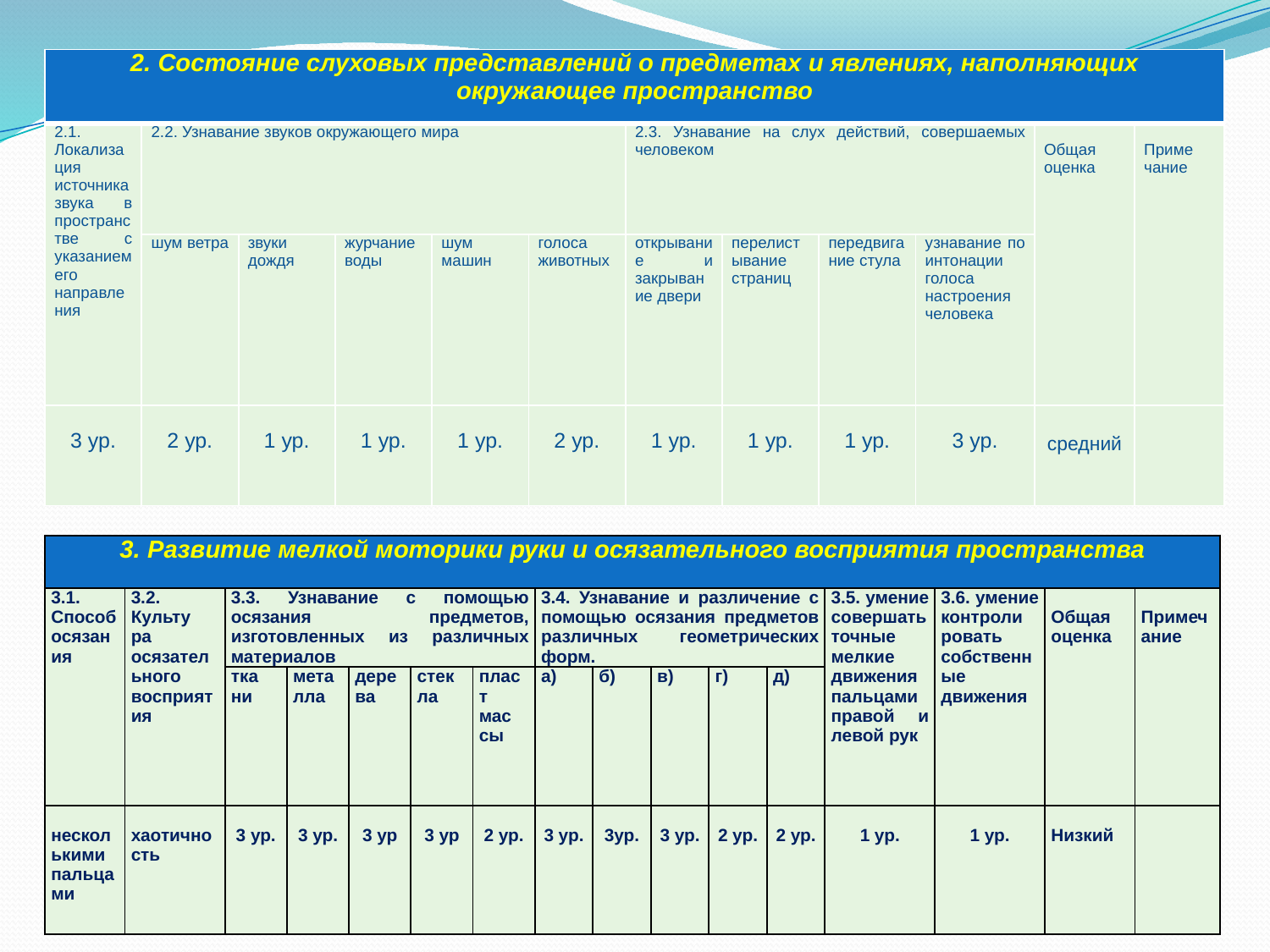

| 2. Состояние слуховых представлений о предметах и явлениях, наполняющих окружающее пространство |  |  |  |  |  |  |  |  |  |  |  |
| --- | --- | --- | --- | --- | --- | --- | --- | --- | --- | --- | --- |
| 2.1. Локализация источника звука в пространстве с указанием его направления | 2.2. Узнавание звуков окружающего мира |  |  |  |  | 2.3. Узнавание на слух действий, совершаемых человеком |  |  |  | Общая оценка | Приме чание |
|  | шум ветра | звуки дождя | журчание воды | шум машин | голоса животных | открывание и закрывание двери | перелистывание страниц | передвигание стула | узнавание по интонации голоса настроения человека |  |  |
| 3 ур. | 2 ур. | 1 ур. | 1 ур. | 1 ур. | 2 ур. | 1 ур. | 1 ур. | 1 ур. | 3 ур. | средний |  |
#
| 3. Развитие мелкой моторики руки и осязательного восприятия пространства |  |  |  |  |  |  |  |  |  |  |  |  |  |  |  |
| --- | --- | --- | --- | --- | --- | --- | --- | --- | --- | --- | --- | --- | --- | --- | --- |
| 3.1. Способ осязания | 3.2. Культу ра осязательного восприятия | 3.3. Узнавание с помощью осязания предметов, изготовленных из различных материалов |  |  |  |  | 3.4. Узнавание и различение с помощью осязания предметов различных геометрических форм. |  |  |  |  | 3.5. умение совершать точные мелкие движения пальцами правой и левой рук | 3.6. умение контроли ровать собственные движения | Общая оценка | Примечание |
|  |  | тка ни | металла | дере ва | стек ла | пласт мас сы | а) | б) | в) | г) | д) |  |  |  |  |
| несколькими пальцами | хаотичность | 3 ур. | 3 ур. | 3 ур | 3 ур | 2 ур. | 3 ур. | 3ур. | 3 ур. | 2 ур. | 2 ур. | 1 ур. | 1 ур. | Низкий |  |